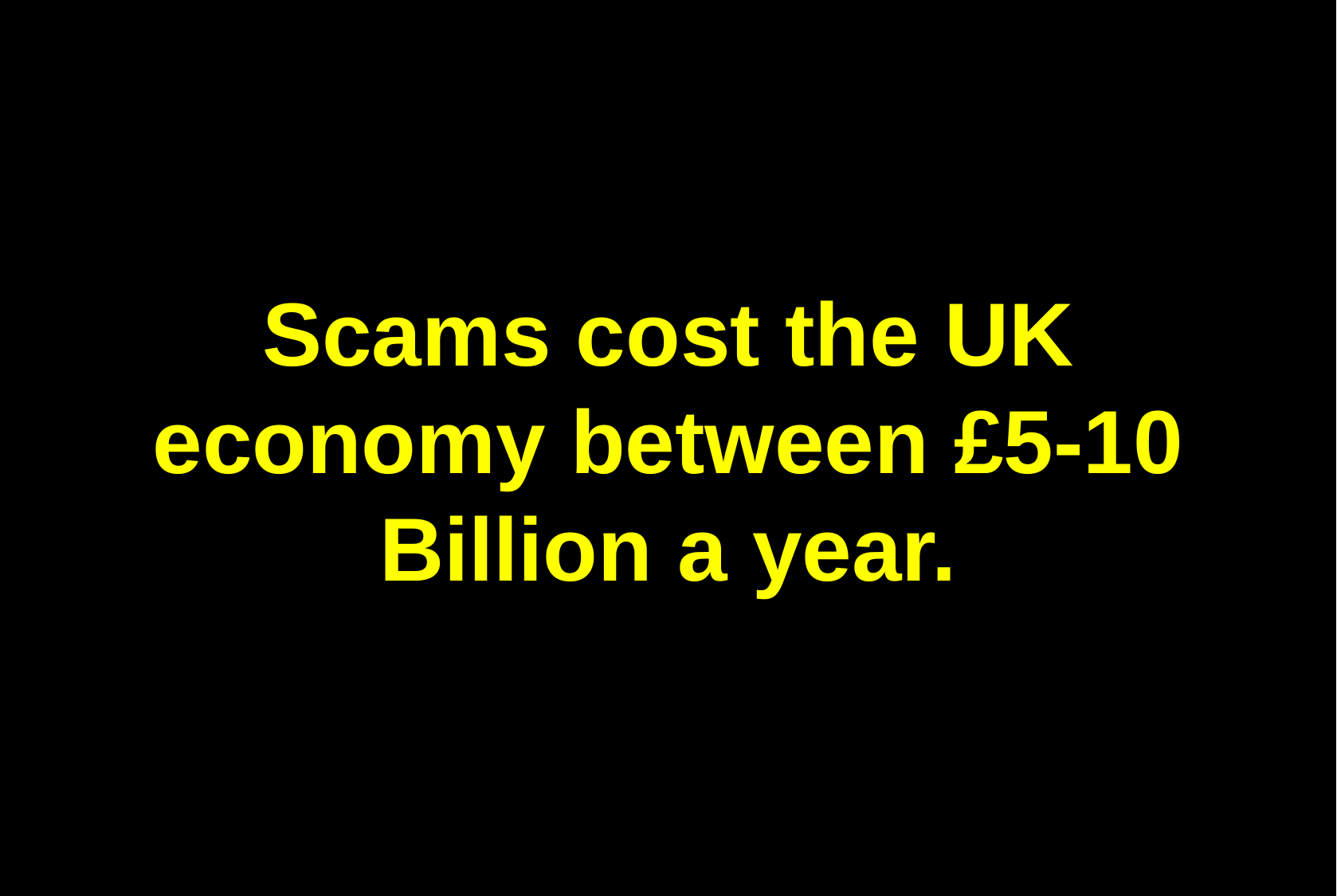

# Scams cost the UK economy between £5-10 Billion a year.